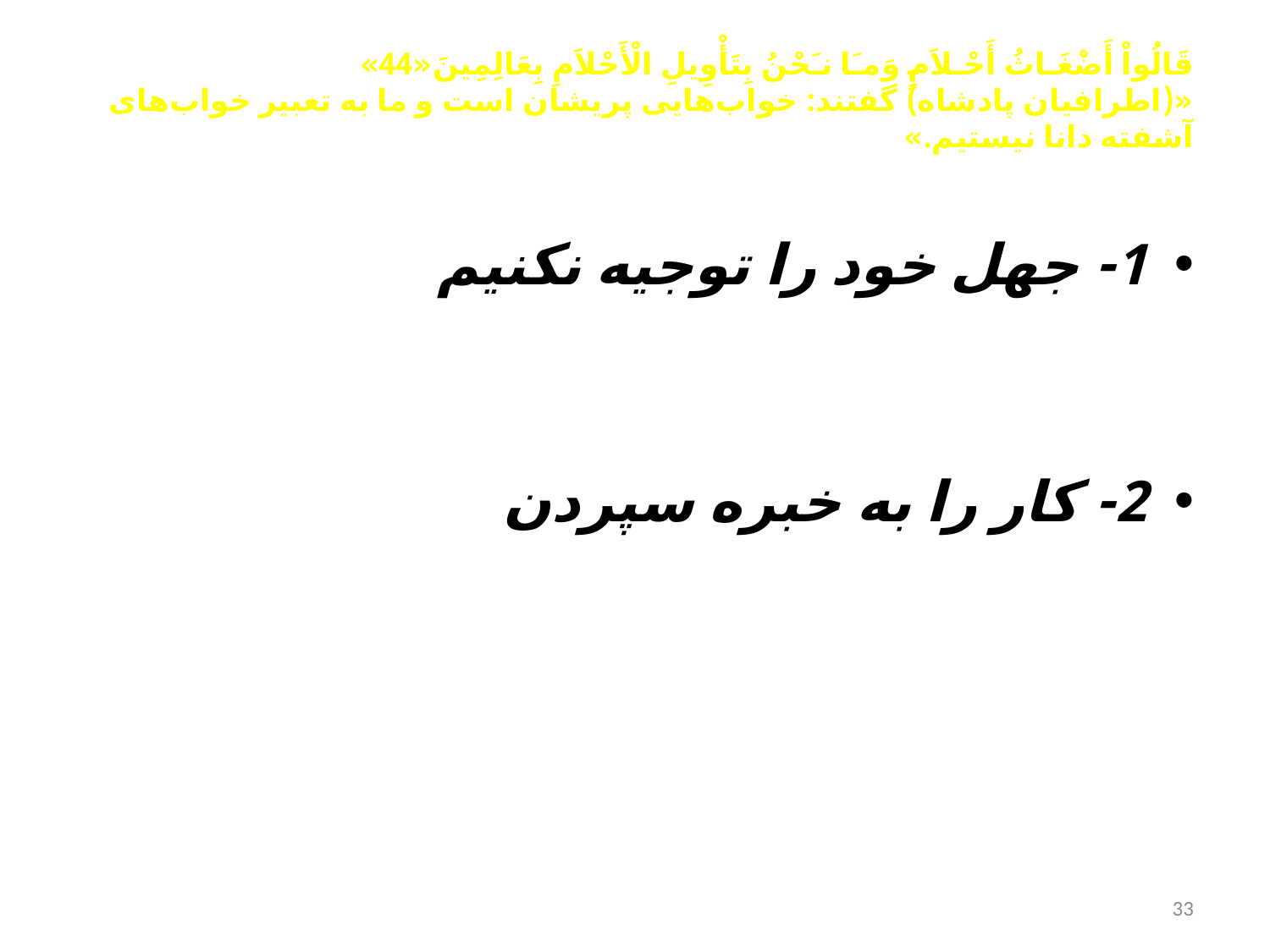

# قَالُواْ أَضْغَـاثُ أَحْـلاَمٍ وَمـَا نـَحْنُ بِتَأْوِیلِ الْأَحْلاَمِ بِعَالِمِینَ«44» «(اطرافیان پادشاه) گفتند: خواب‌هایی پریشان است و ما به تعبیر خواب‌های آشفته دانا نیستیم.»
1- جهل خود را توجیه نكنیم

2- كار را به خبره سپردن

33